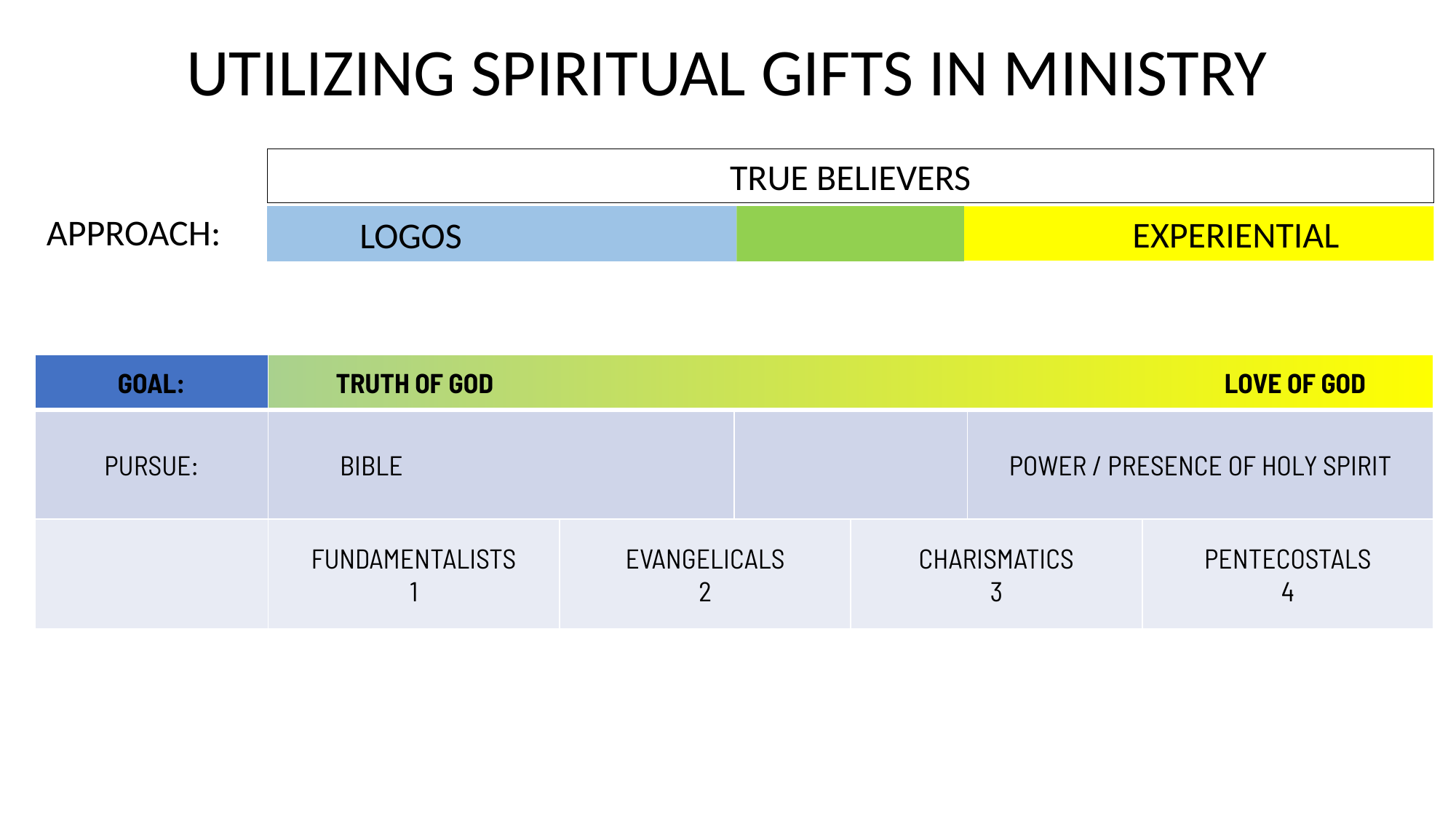

# UTILIZING SPIRITUAL GIFTS IN MINISTRY
TRUE BELIEVERS
APPROACH:
          LOGOS

         EXPERIENTIAL
| GOAL: | TRUTH OF GOD LOVE OF GOD |  |  |  |  |  |
| --- | --- | --- | --- | --- | --- | --- |
| PURSUE: | BIBLE |  |  |  | POWER / PRESENCE OF HOLY SPIRIT |  |
|  | FUNDAMENTALISTS 1 | EVANGELICALS 2 |  | CHARISMATICS 3 |  | PENTECOSTALS 4 |